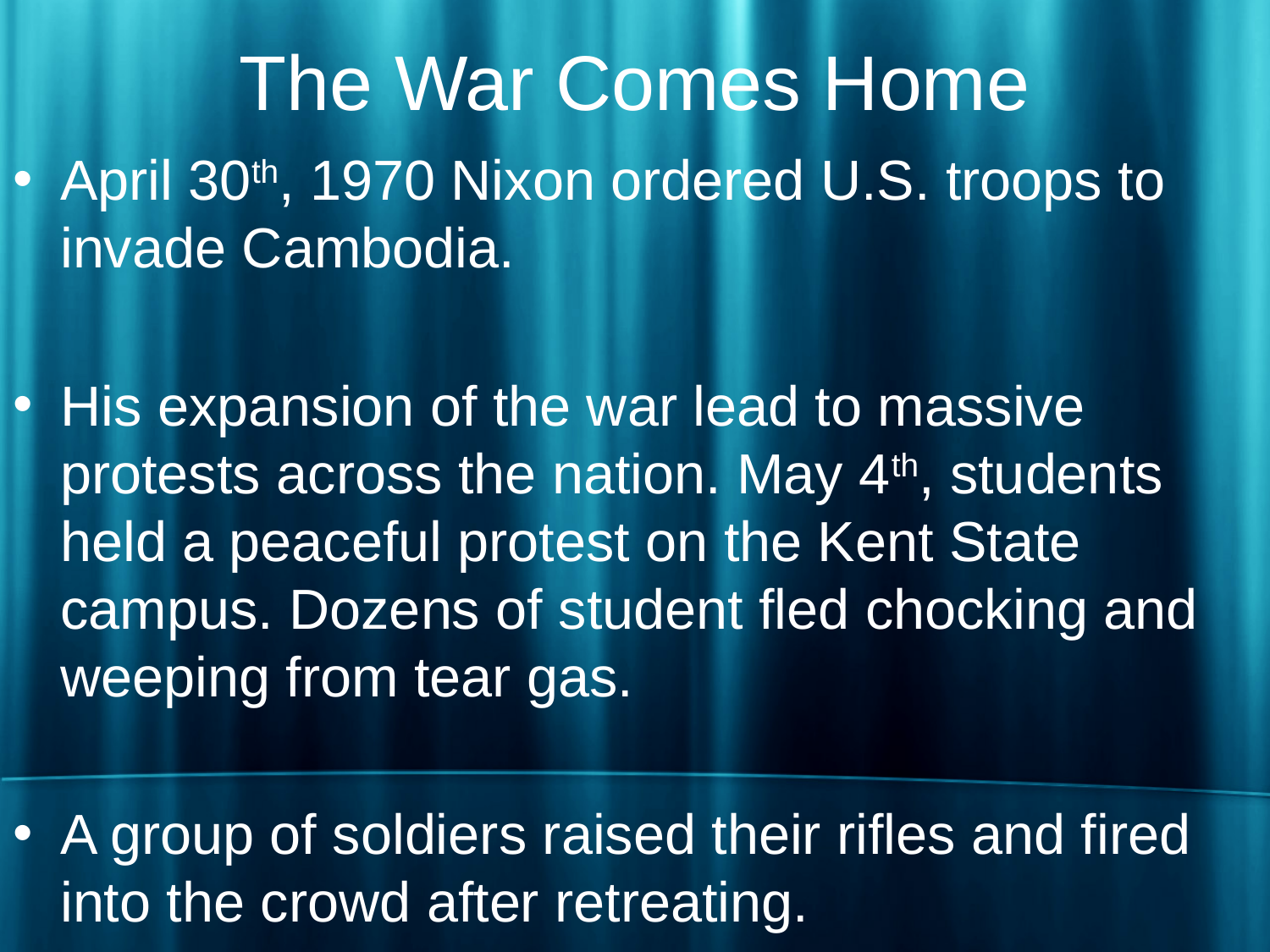

# The War Comes Home
April 30th, 1970 Nixon ordered U.S. troops to invade Cambodia.

His expansion of the war lead to massive protests across the nation. May 4th, students held a peaceful protest on the Kent State campus. Dozens of student fled chocking and weeping from tear gas.

A group of soldiers raised their rifles and fired into the crowd after retreating.